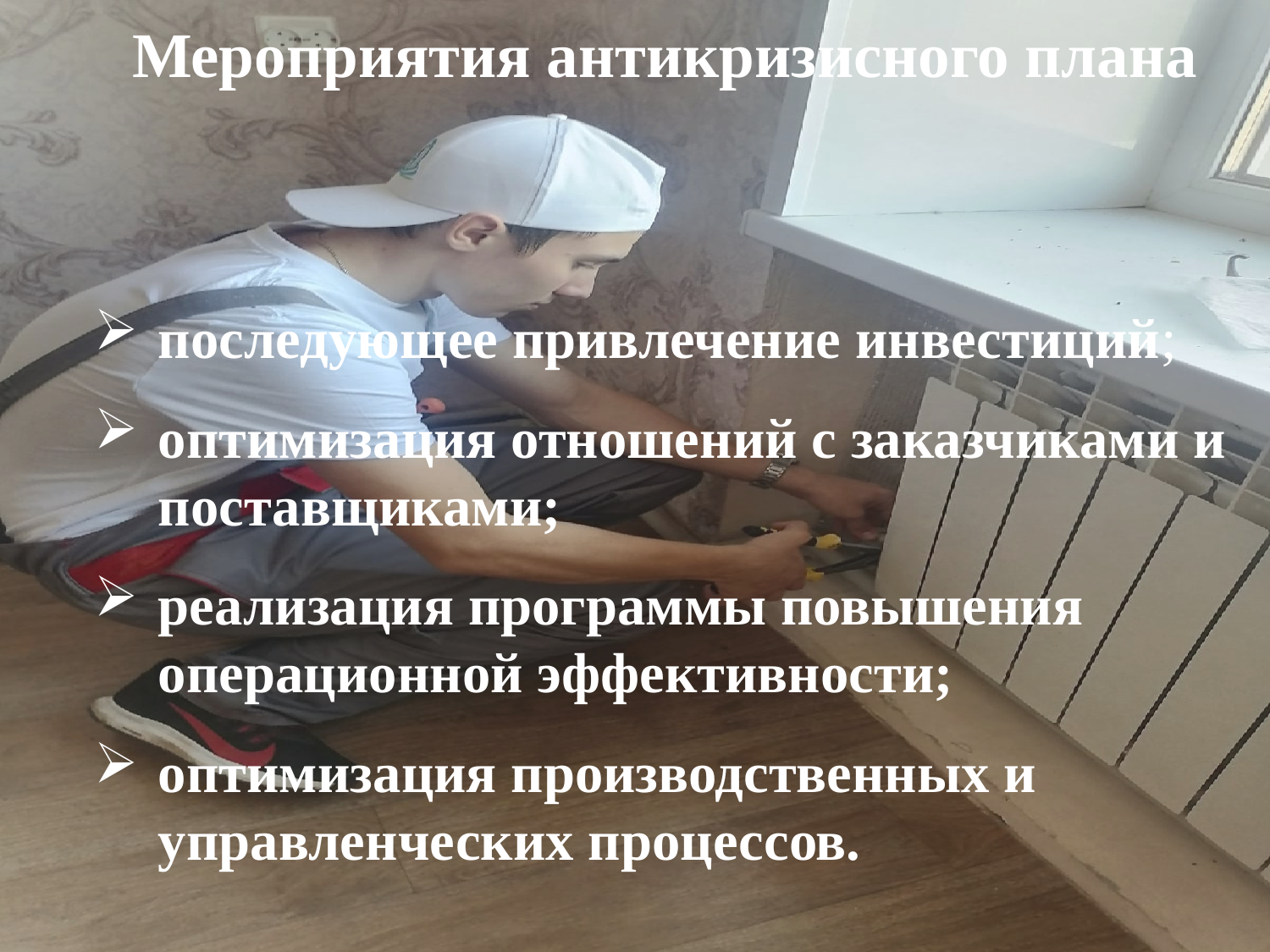

Мероприятия антикризисного плана
последующее привлечение инвестиций;
оптимизация отношений с заказчиками и поставщиками;
реализация программы повышения операционной эффективности;
оптимизация производственных и управленческих процессов.